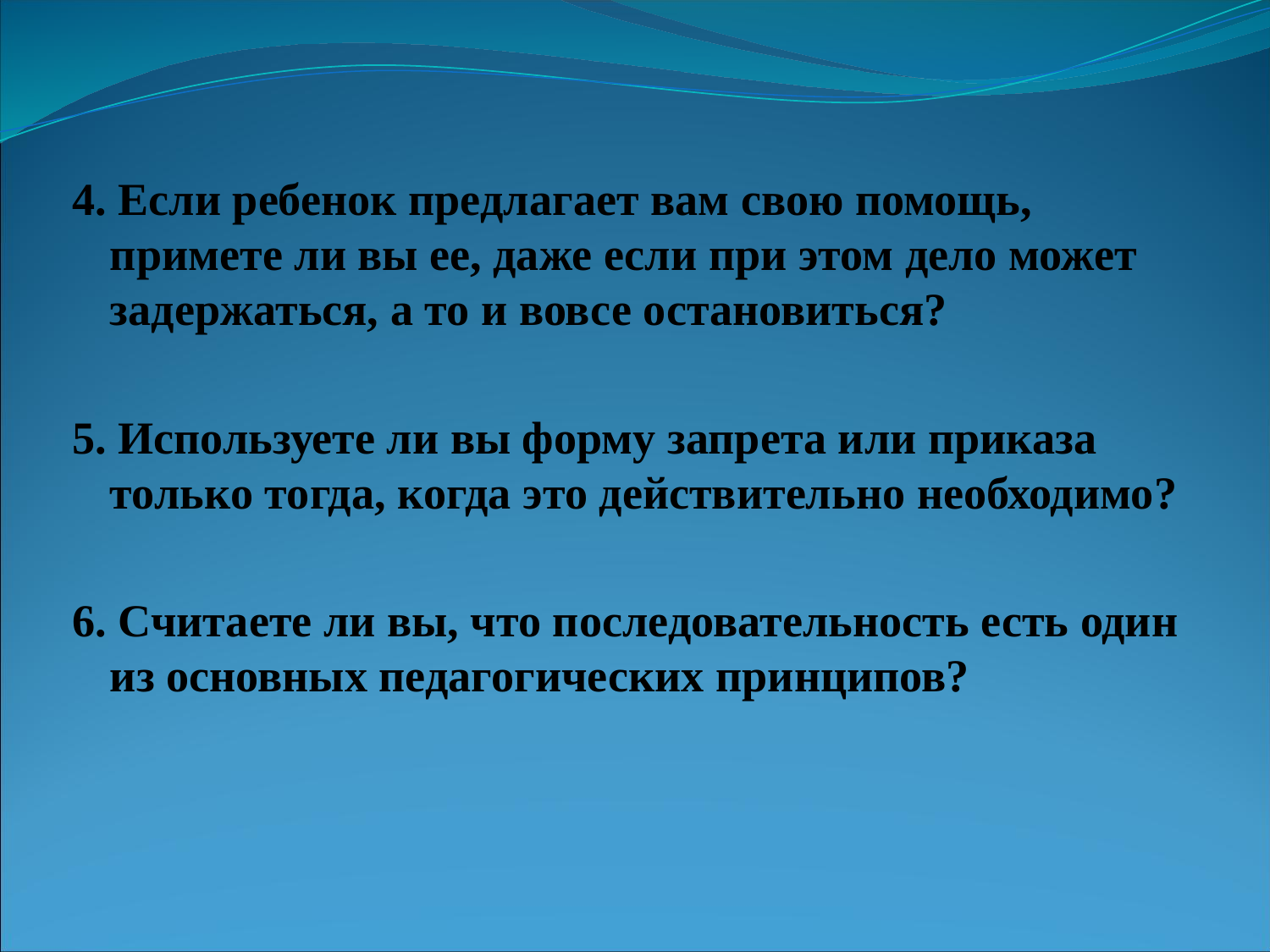

4. Если ребенок предлагает вам свою помощь, примете ли вы ее, даже если при этом дело может задержаться, а то и вовсе остановиться?

5. Используете ли вы форму запрета или приказа только тогда, когда это действительно необходимо?

6. Считаете ли вы, что последовательность есть один из основных педагогических принципов?